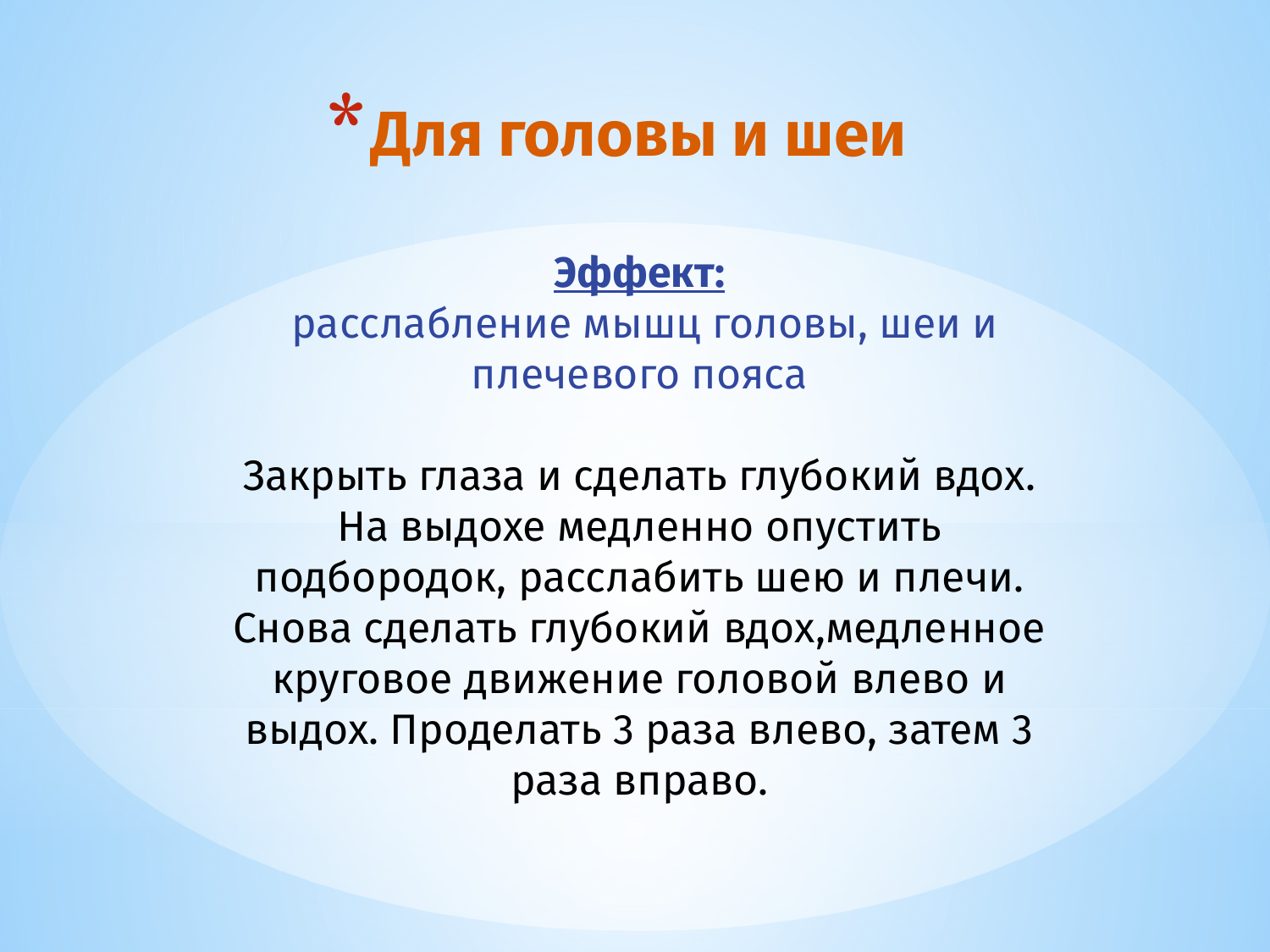

Для головы и шеи
Эффект:
 расслабление мышц головы, шеи и плечевого пояса
Закрыть глаза и сделать глубокий вдох. На выдохе медленно опустить подбородок, расслабить шею и плечи. Снова сделать глубокий вдох,медленное круговое движение головой влево и выдох. Проделать 3 раза влево, затем 3 раза вправо.